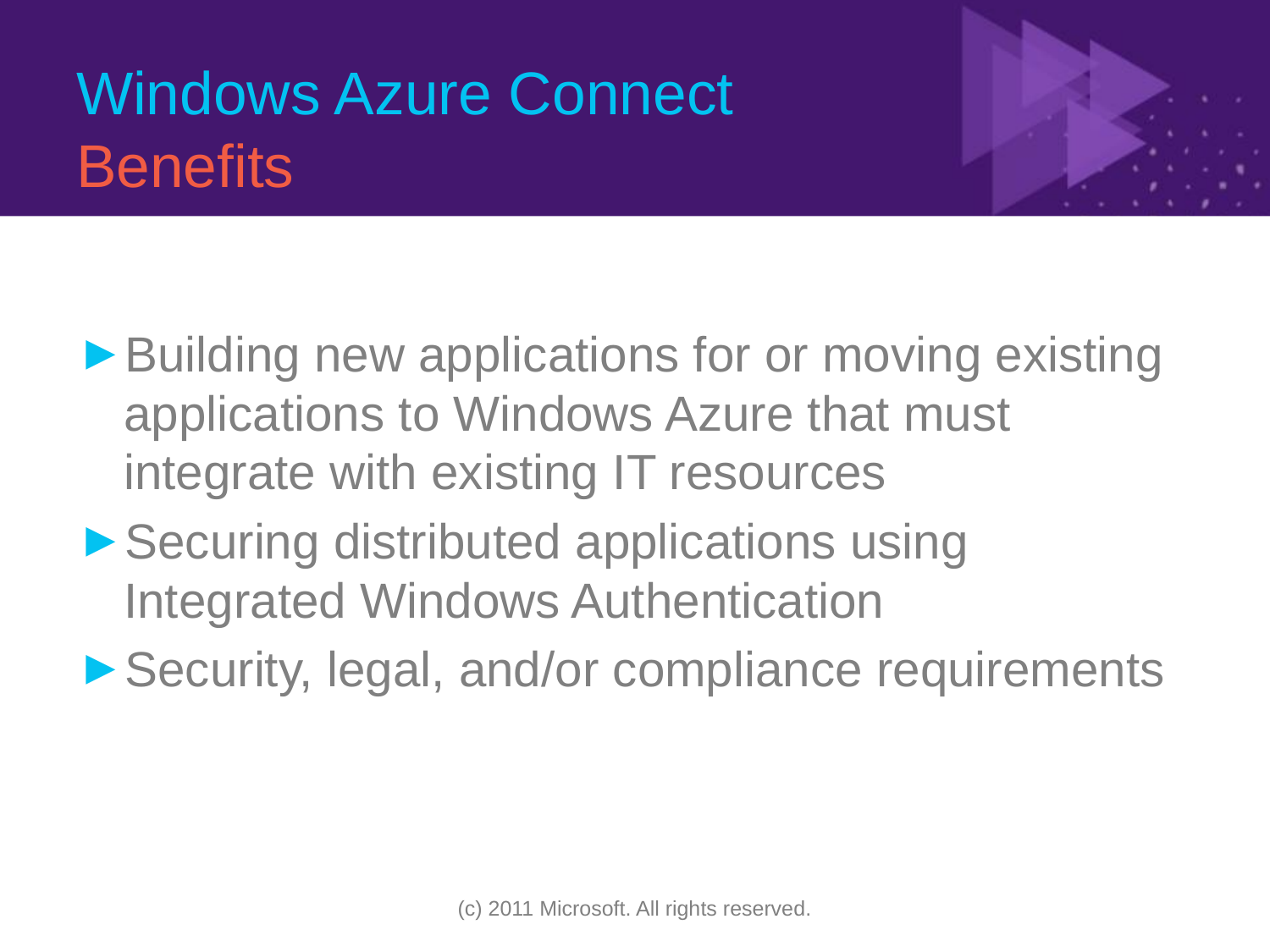

# Windows Azure Connect Benefits
Building new applications for or moving existing applications to Windows Azure that must integrate with existing IT resources
Securing distributed applications using Integrated Windows Authentication
Security, legal, and/or compliance requirements
(c) 2011 Microsoft. All rights reserved.